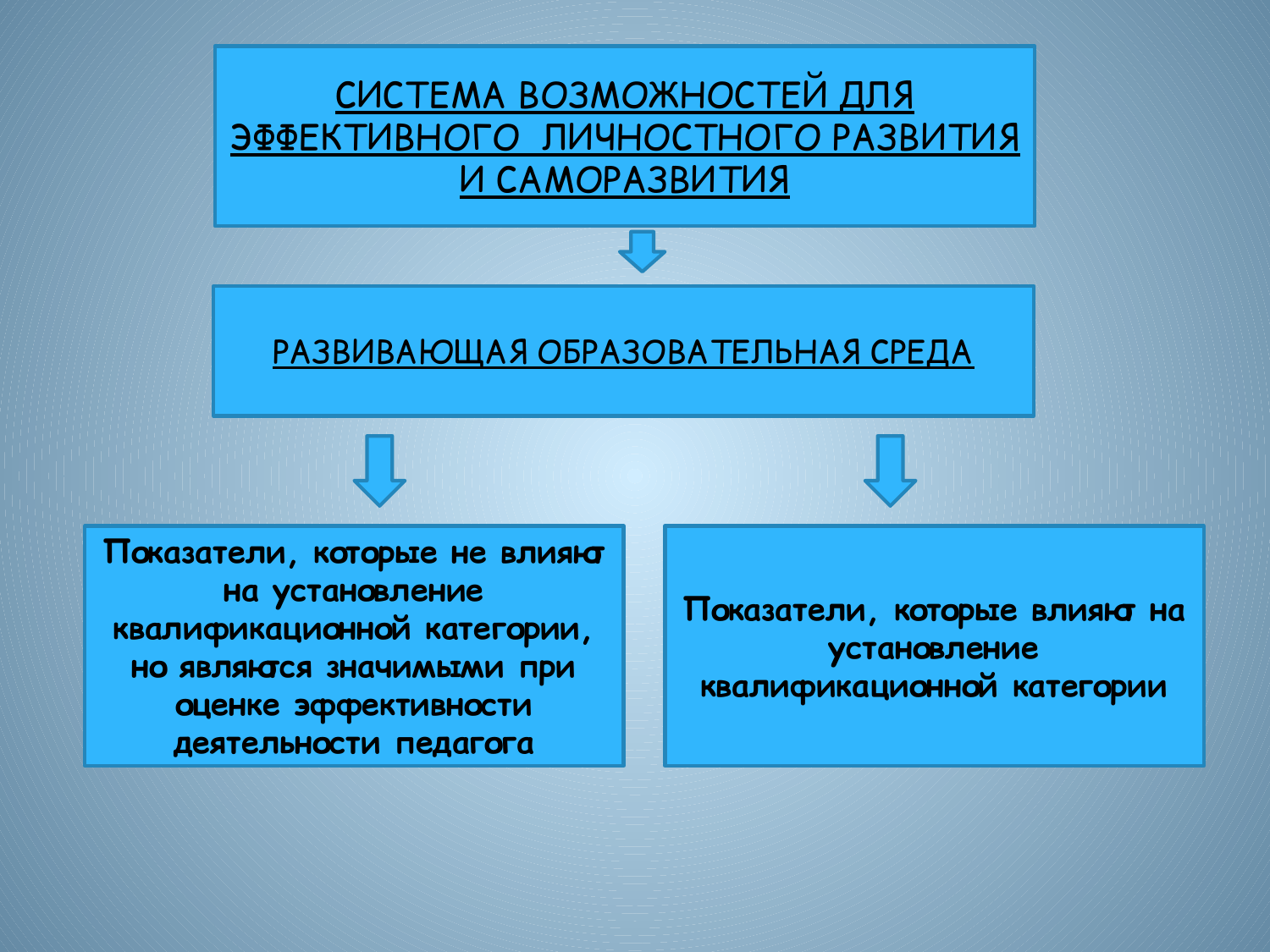

СИСТЕМА ВОЗМОЖНОСТЕЙ ДЛЯ ЭФФЕКТИВНОГО  ЛИЧНОСТНОГО РАЗВИТИЯ И САМОРАЗВИТИЯ

РАЗВИВАЮЩАЯ ОБРАЗОВАТЕЛЬНАЯ СРЕДА

Показатели, которые не влияют на установление квалификационной категории, но являются значимыми при оценке эффективности деятельности педагога
Показатели, которые влияют на установление квалификационной категории